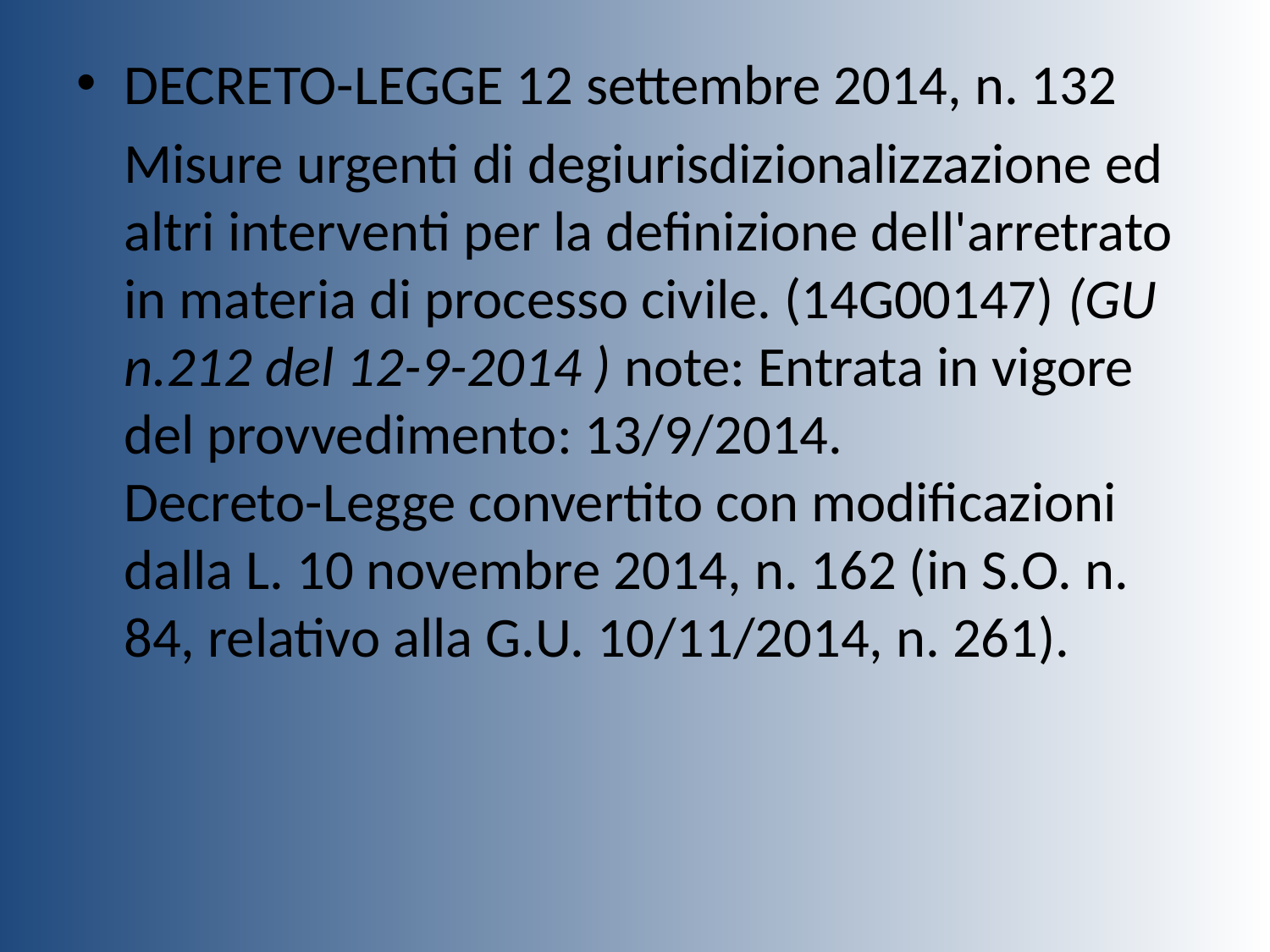

DECRETO-LEGGE 12 settembre 2014, n. 132
	Misure urgenti di degiurisdizionalizzazione ed altri interventi per la definizione dell'arretrato in materia di processo civile. (14G00147) (GU n.212 del 12-9-2014 ) note: Entrata in vigore del provvedimento: 13/9/2014.
Decreto-Legge convertito con modificazioni dalla L. 10 novembre 2014, n. 162 (in S.O. n. 84, relativo alla G.U. 10/11/2014, n. 261).